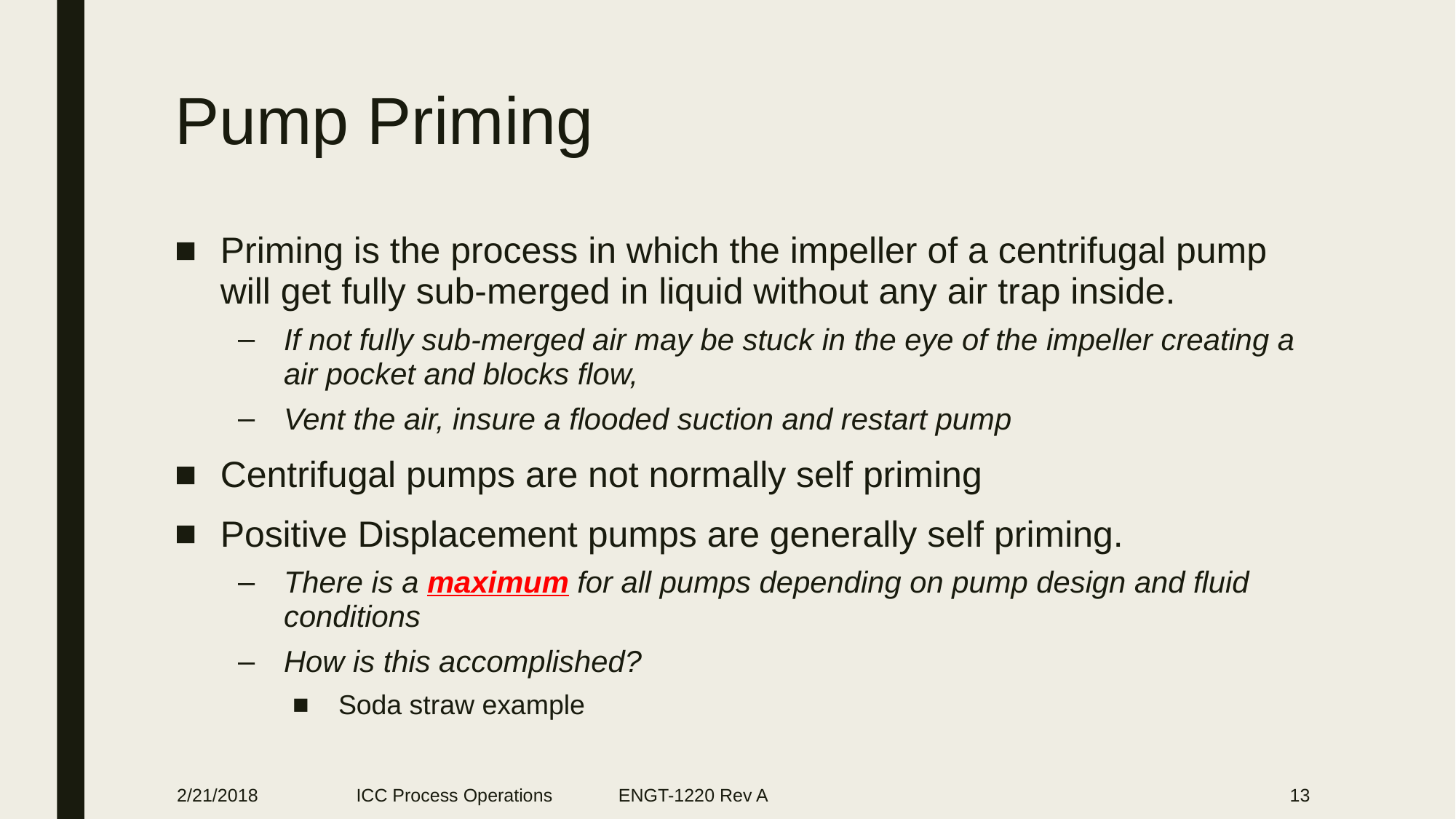

# Pump Priming
Priming is the process in which the impeller of a centrifugal pump will get fully sub-merged in liquid without any air trap inside.
If not fully sub-merged air may be stuck in the eye of the impeller creating a air pocket and blocks flow,
Vent the air, insure a flooded suction and restart pump
Centrifugal pumps are not normally self priming
Positive Displacement pumps are generally self priming.
There is a maximum for all pumps depending on pump design and fluid conditions
How is this accomplished?
Soda straw example
2/21/2018
ICC Process Operations             ENGT-1220 Rev A
13